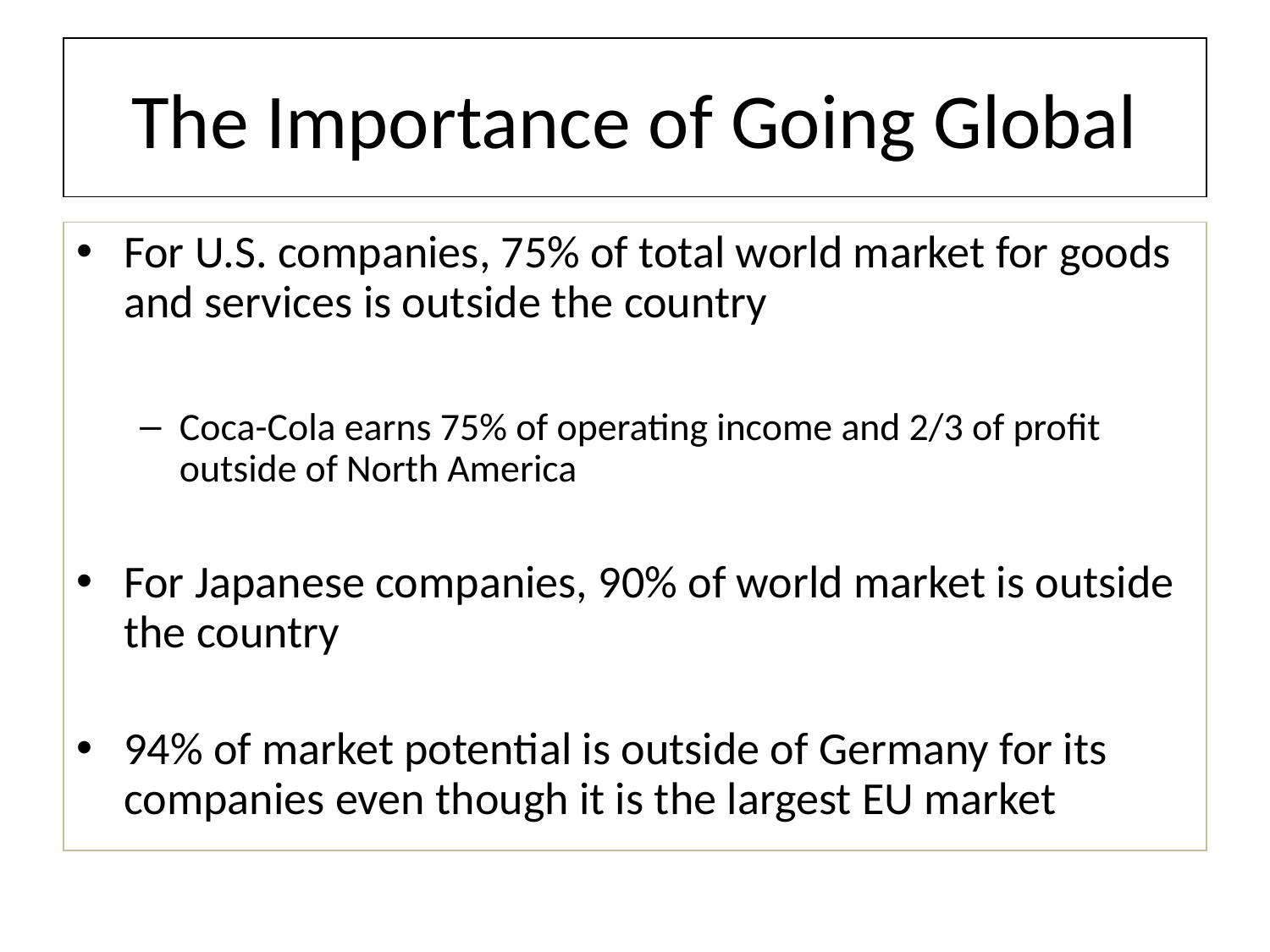

# The Importance of Going Global
For U.S. companies, 75% of total world market for goods and services is outside the country

Coca-Cola earns 75% of operating income and 2/3 of profit outside of North America

For Japanese companies, 90% of world market is outside the country

94% of market potential is outside of Germany for its companies even though it is the largest EU market